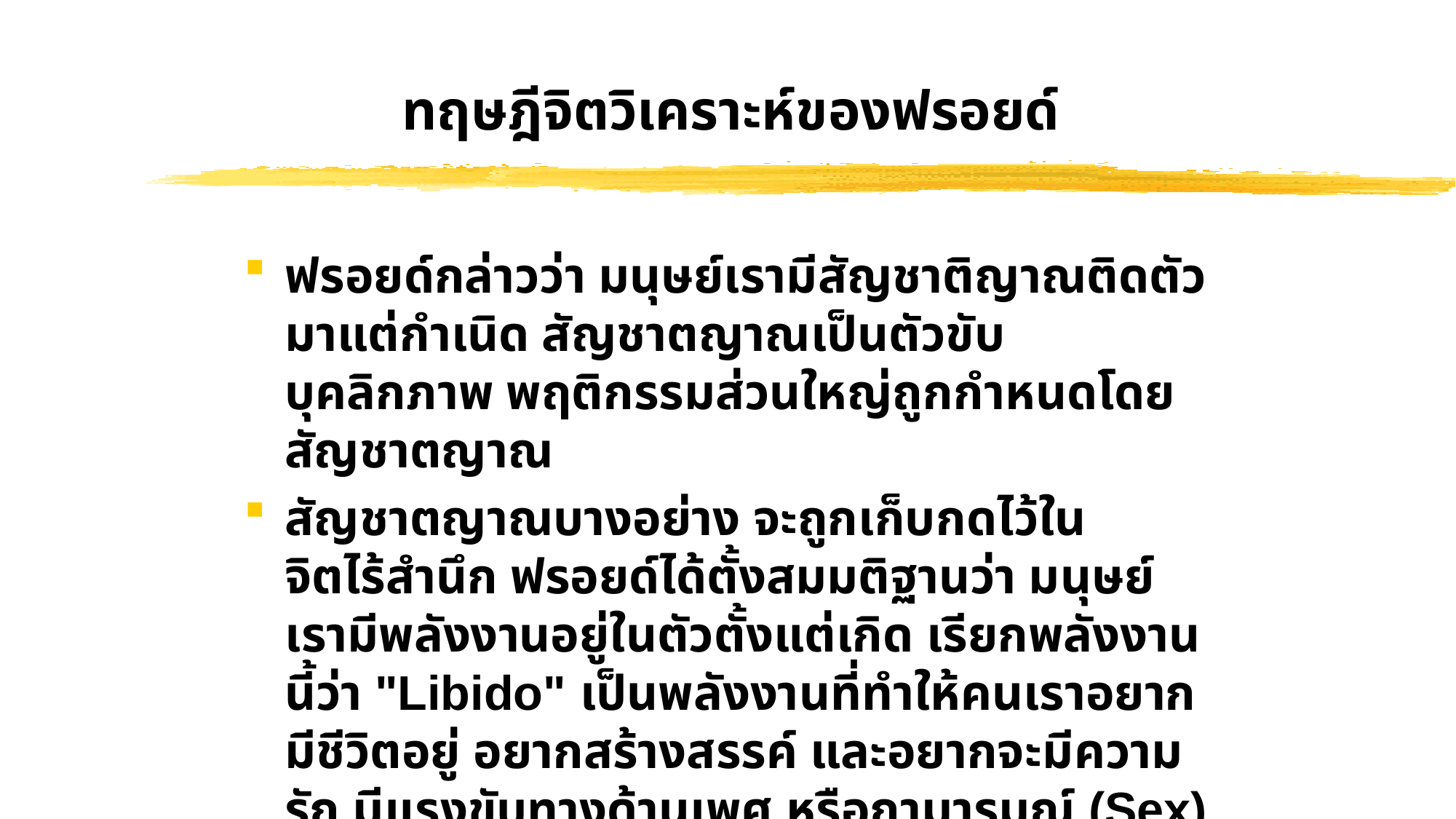

# ทฤษฎีจิตวิเคราะห์ของฟรอยด์
ฟรอยด์กล่าวว่า มนุษย์เรามีสัญชาติญาณติดตัวมาแต่กำเนิด สัญชาตญาณเป็นตัวขับบุคลิกภาพ พฤติกรรมส่วนใหญ่ถูกกำหนดโดยสัญชาตญาณ
สัญชาตญาณบางอย่าง จะถูกเก็บกดไว้ในจิตไร้สำนึก ฟรอยด์ได้ตั้งสมมติฐานว่า มนุษย์เรามีพลังงานอยู่ในตัวตั้งแต่เกิด เรียกพลังงานนี้ว่า "Libido" เป็นพลังงานที่ทำให้คนเราอยากมีชีวิตอยู่ อยากสร้างสรรค์ และอยากจะมีความรัก มีแรงขับทางด้านเพศ หรือกามารมณ์ (Sex) เพื่อจุดเป้าหมาย คือความสุขและความพึงพอใจ (Pleasure)